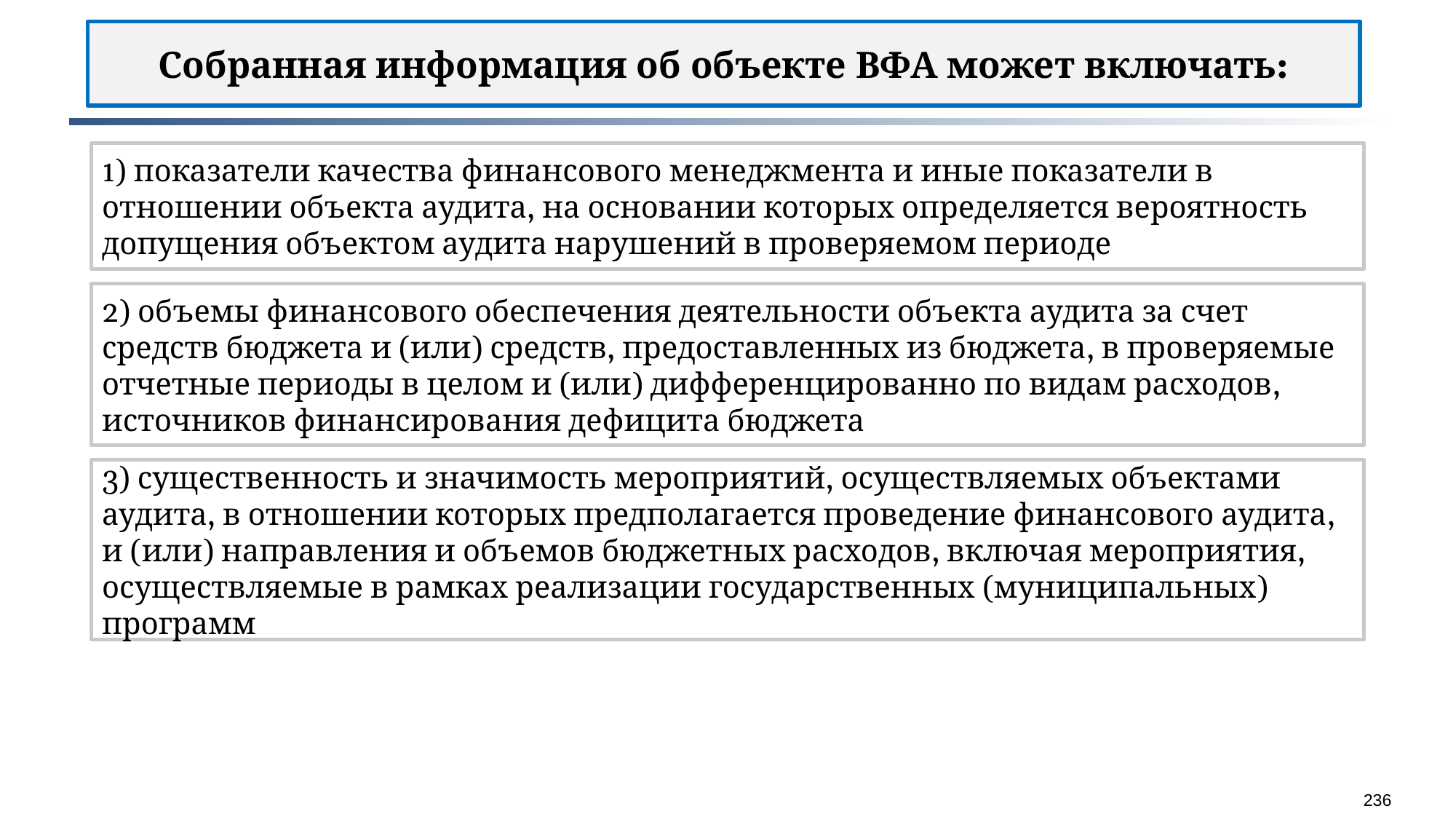

Собранная информация об объекте ВФА может включать:
1) показатели качества финансового менеджмента и иные показатели в отношении объекта аудита, на основании которых определяется вероятность допущения объектом аудита нарушений в проверяемом периоде
2) объемы финансового обеспечения деятельности объекта аудита за счет средств бюджета и (или) средств, предоставленных из бюджета, в проверяемые отчетные периоды в целом и (или) дифференцированно по видам расходов, источников финансирования дефицита бюджета
3) существенность и значимость мероприятий, осуществляемых объектами аудита, в отношении которых предполагается проведение финансового аудита, и (или) направления и объемов бюджетных расходов, включая мероприятия, осуществляемые в рамках реализации государственных (муниципальных) программ